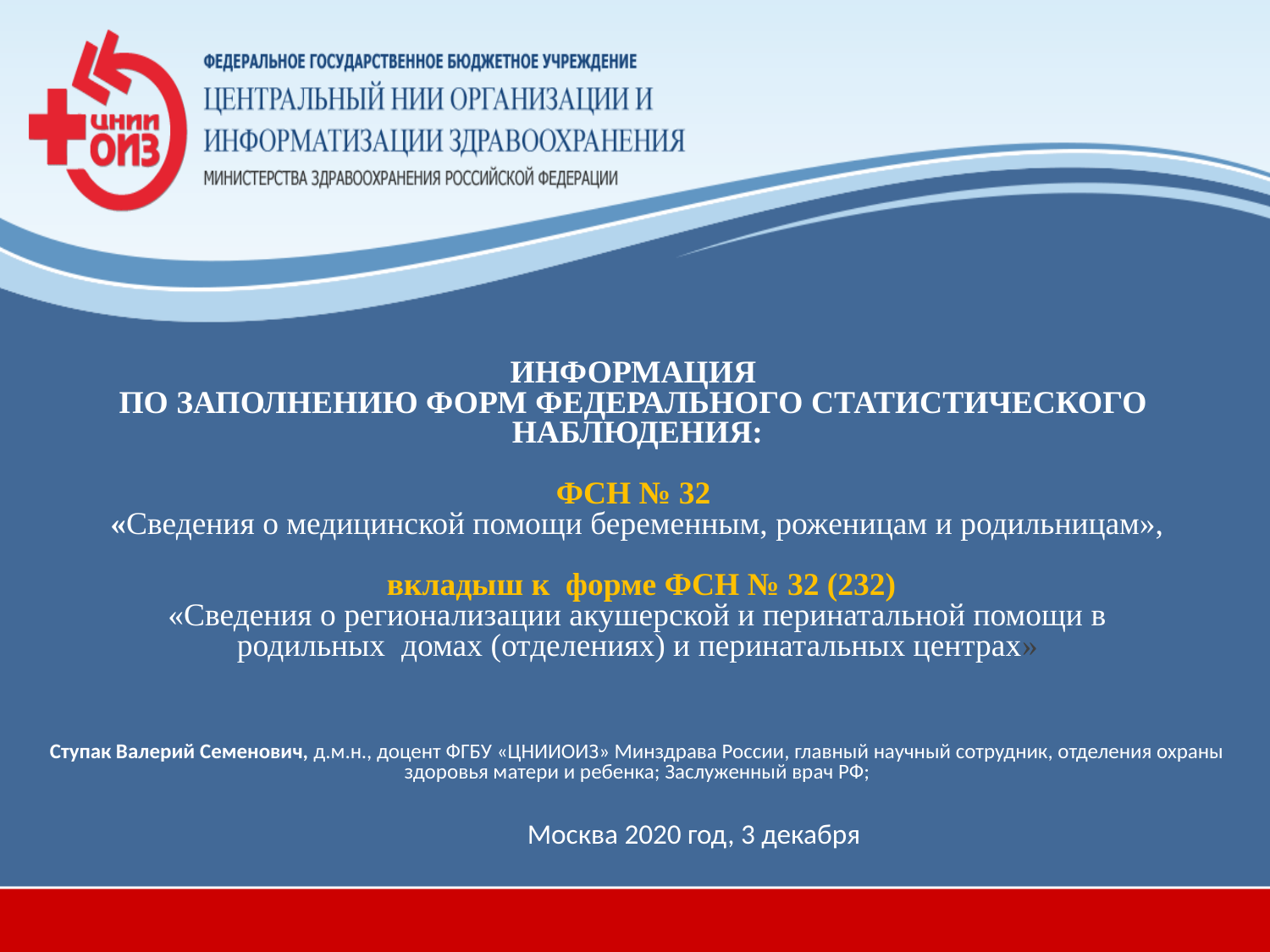

# ИНФОРМАЦИЯ ПО ЗАПОЛНЕНИЮ ФОРМ ФЕДЕРАЛЬНОГО СТАТИСТИЧЕСКОГО НАБЛЮДЕНИЯ: ФСН № 32 «Сведения о медицинской помощи беременным, роженицам и родильницам», вкладыш к  форме ФСН № 32 (232) «Сведения о регионализации акушерской и перинатальной помощи в родильных  домах (отделениях) и перинатальных центрах»

Ступак Валерий Семенович, д.м.н., доцент ФГБУ «ЦНИИОИЗ» Минздрава России, главный научный сотрудник, отделения охраны здоровья матери и ребенка; Заслуженный врач РФ;

Москва 2020 год, 3 декабря